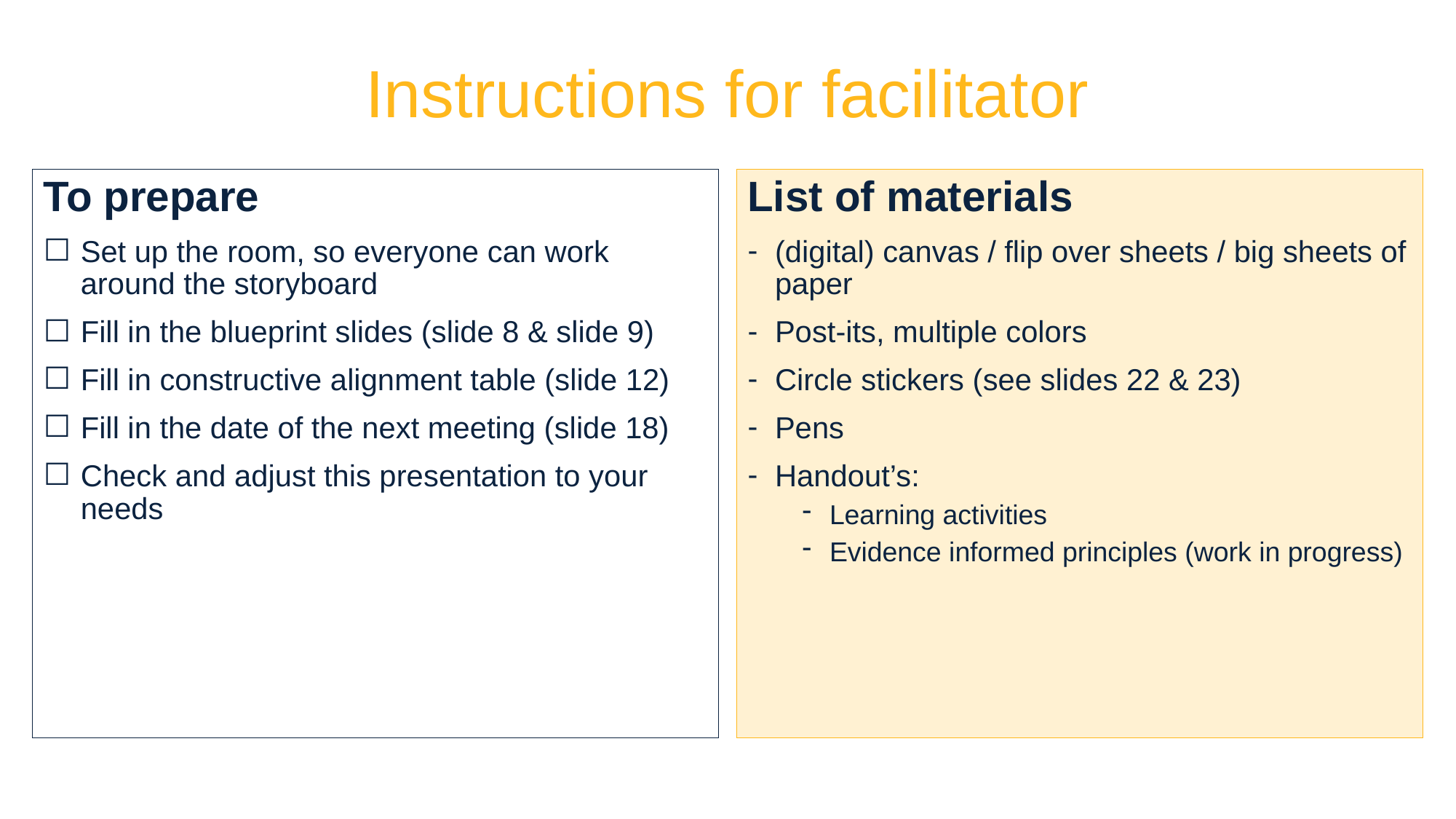

# Instructions for facilitator
To prepare
Set up the room, so everyone can work around the storyboard
Fill in the blueprint slides (slide 8 & slide 9)
Fill in constructive alignment table (slide 12)
Fill in the date of the next meeting (slide 18)
Check and adjust this presentation to your needs
List of materials
(digital) canvas / flip over sheets / big sheets of paper
Post-its, multiple colors
Circle stickers (see slides 22 & 23)
Pens
Handout’s:
Learning activities
Evidence informed principles (work in progress)